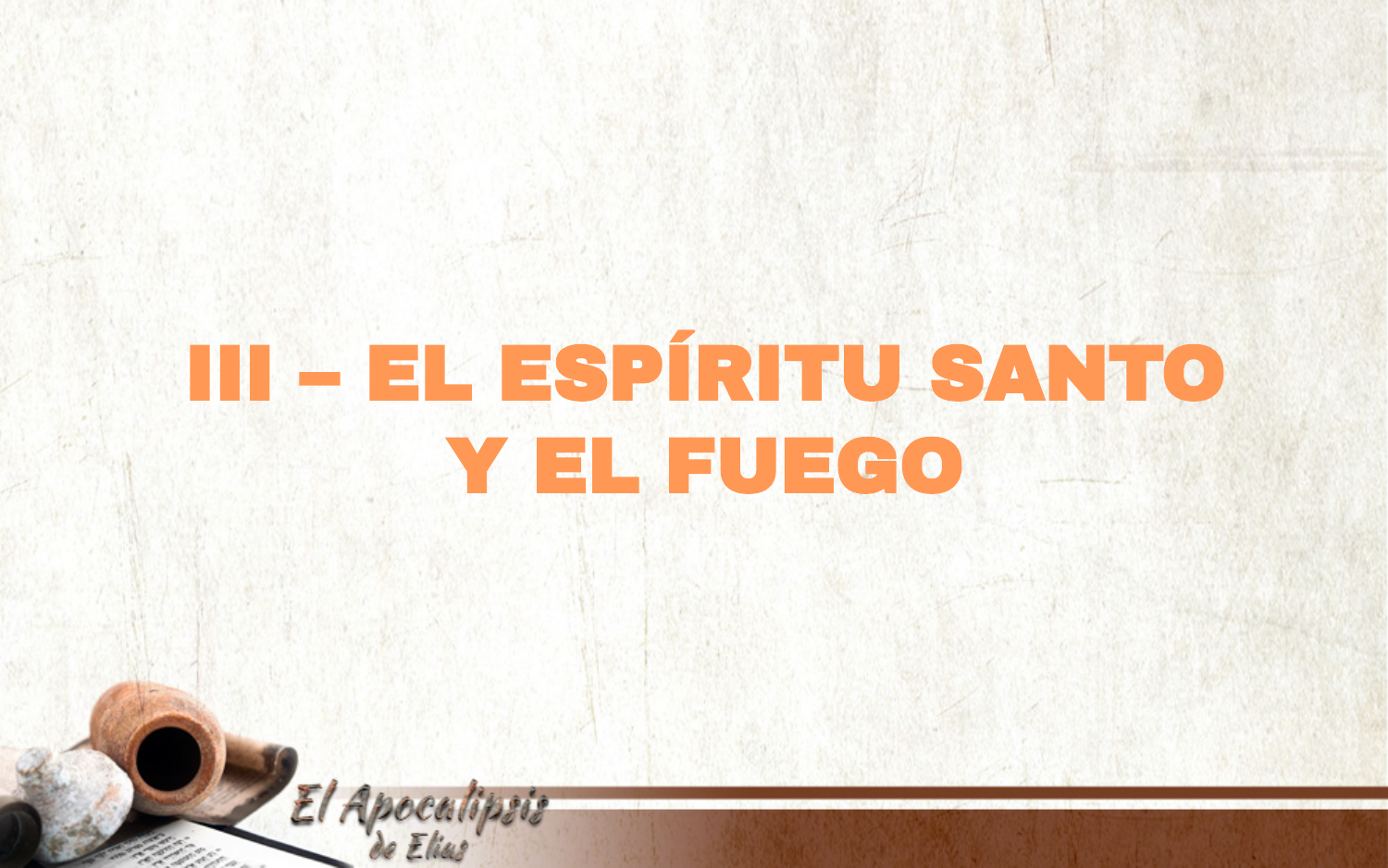

III – EL ESPÍRITU SANTO
Y EL FUEGO